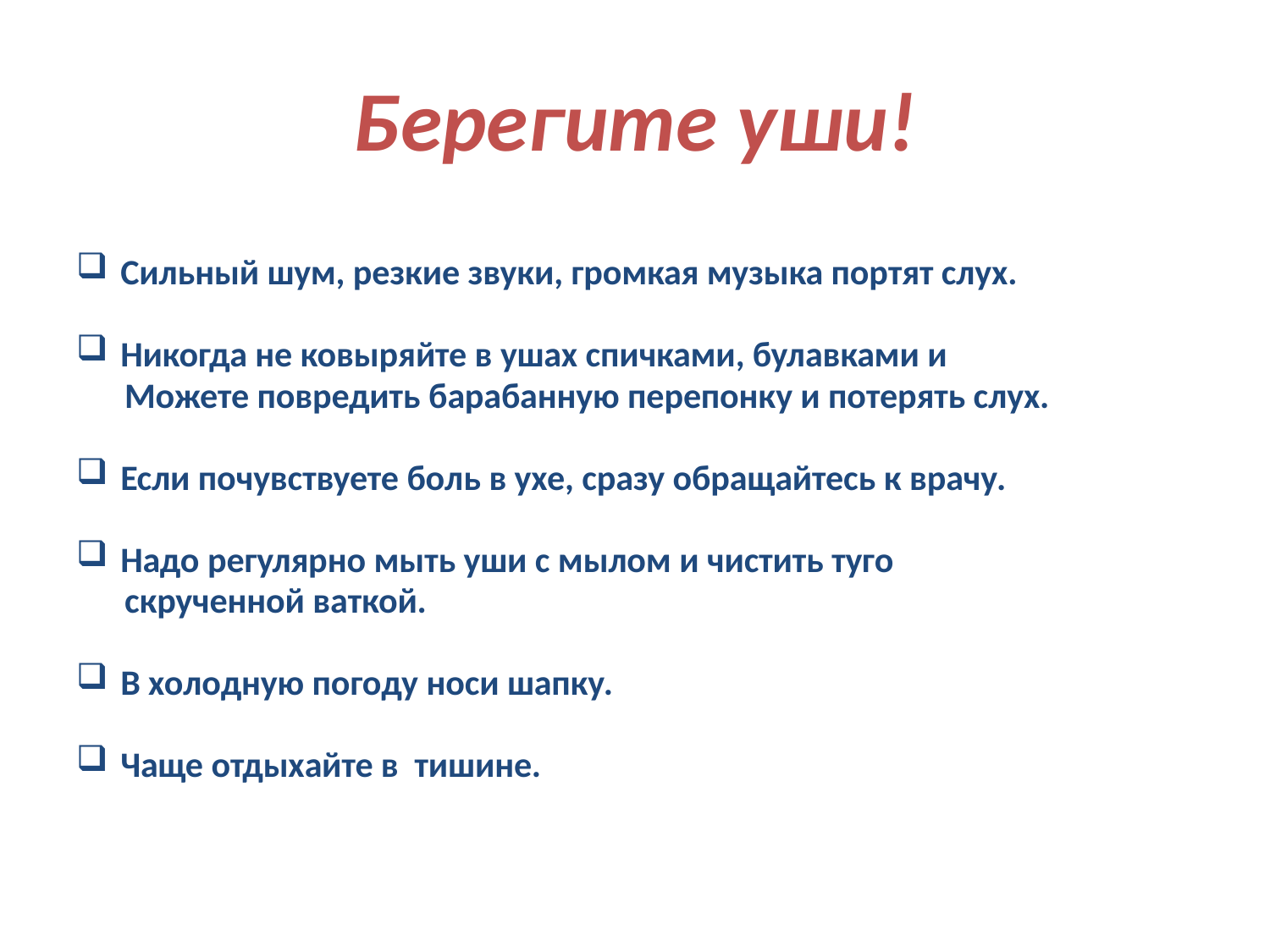

# Берегите уши!

Сильный шум, резкие звуки, громкая музыка портят слух.

Никогда не ковыряйте в ушах спичками, булавками и
      Можете повредить барабанную перепонку и потерять слух.

Если почувствуете боль в ухе, сразу обращайтесь к врачу.

Надо регулярно мыть уши с мылом и чистить туго
      скрученной ваткой.

В холодную погоду носи шапку.

Чаще отдыхайте в  тишине.